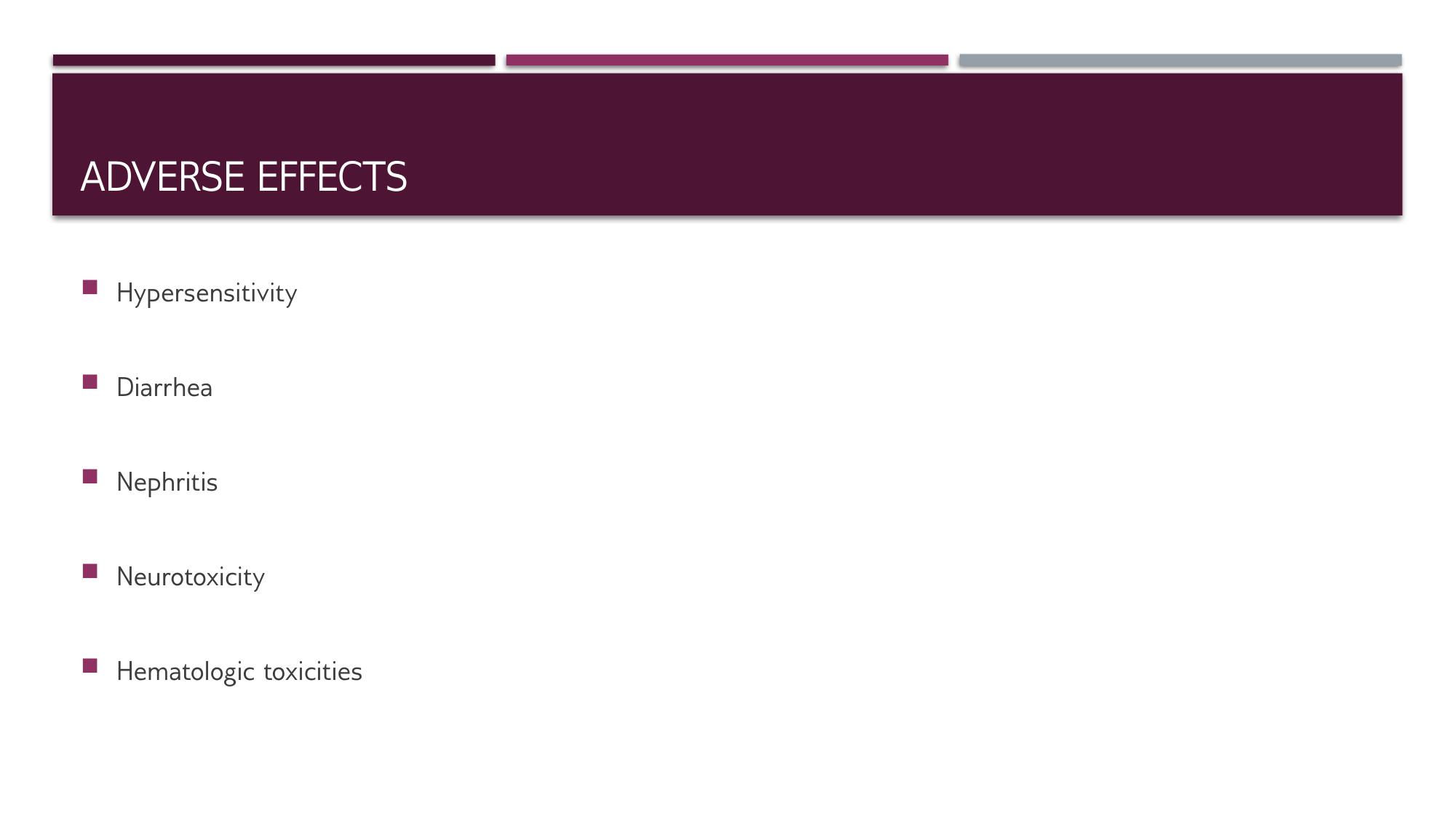

# Adverse effects
Hypersensitivity

Diarrhea

Nephritis

Neurotoxicity

Hematologic toxicities